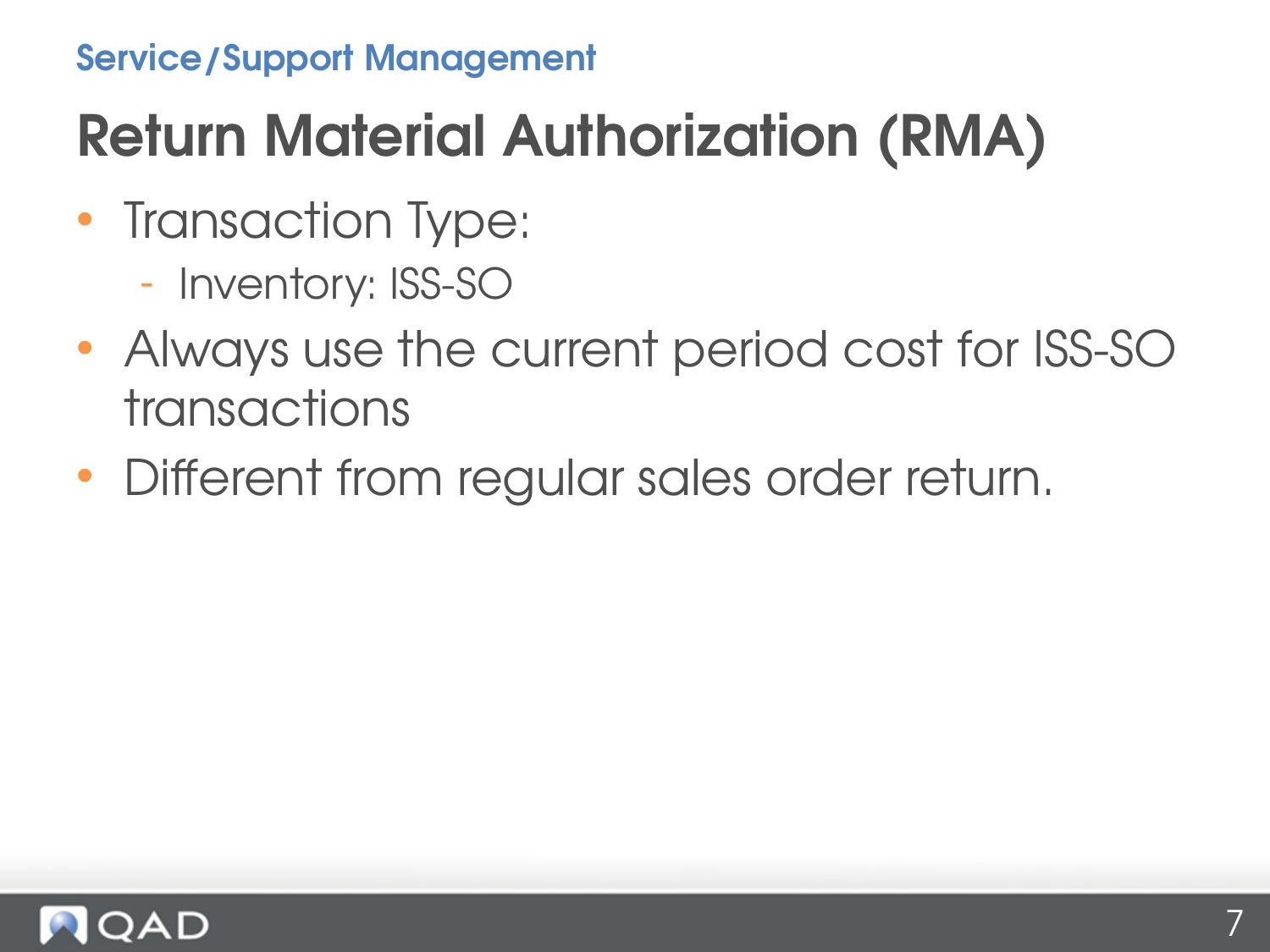

Service/Support Management
# Return Material Authorization (RMA)
Transaction Type:
Inventory: ISS-SO
Always use the current period cost for ISS-SO transactions
Different from regular sales order return.

7